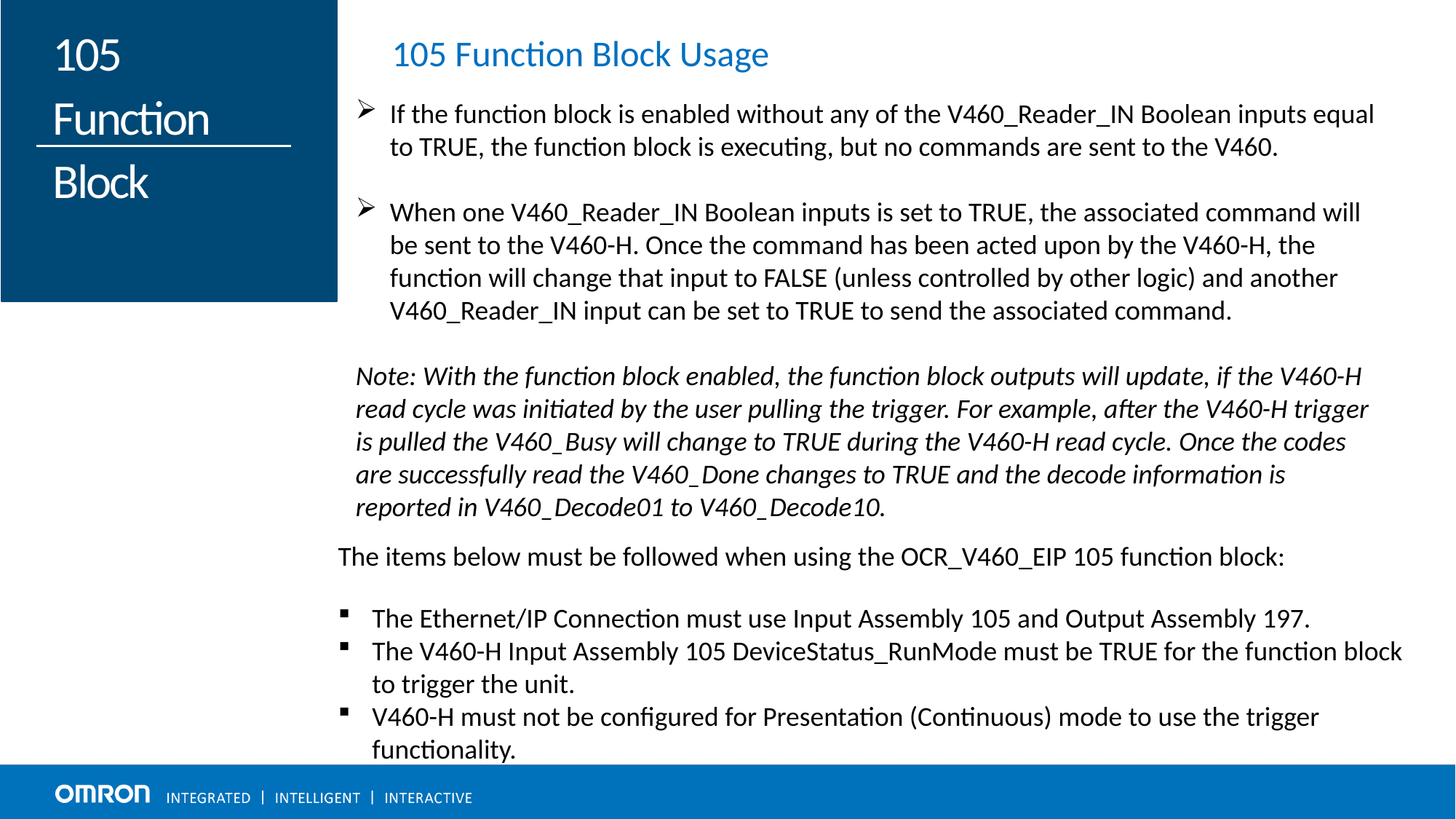

105 Function Block Usage
If the function block is enabled without any of the V460_Reader_IN Boolean inputs equal to TRUE, the function block is executing, but no commands are sent to the V460.

When one V460_Reader_IN Boolean inputs is set to TRUE, the associated command will be sent to the V460-H. Once the command has been acted upon by the V460-H, the function will change that input to FALSE (unless controlled by other logic) and another V460_Reader_IN input can be set to TRUE to send the associated command.

Note: With the function block enabled, the function block outputs will update, if the V460-H read cycle was initiated by the user pulling the trigger. For example, after the V460-H trigger is pulled the V460_Busy will change to TRUE during the V460-H read cycle. Once the codes are successfully read the V460_Done changes to TRUE and the decode information is reported in V460_Decode01 to V460_Decode10.
105
Function Block
The items below must be followed when using the OCR_V460_EIP 105 function block:

The Ethernet/IP Connection must use Input Assembly 105 and Output Assembly 197.
The V460-H Input Assembly 105 DeviceStatus_RunMode must be TRUE for the function block to trigger the unit.
V460-H must not be configured for Presentation (Continuous) mode to use the trigger functionality.